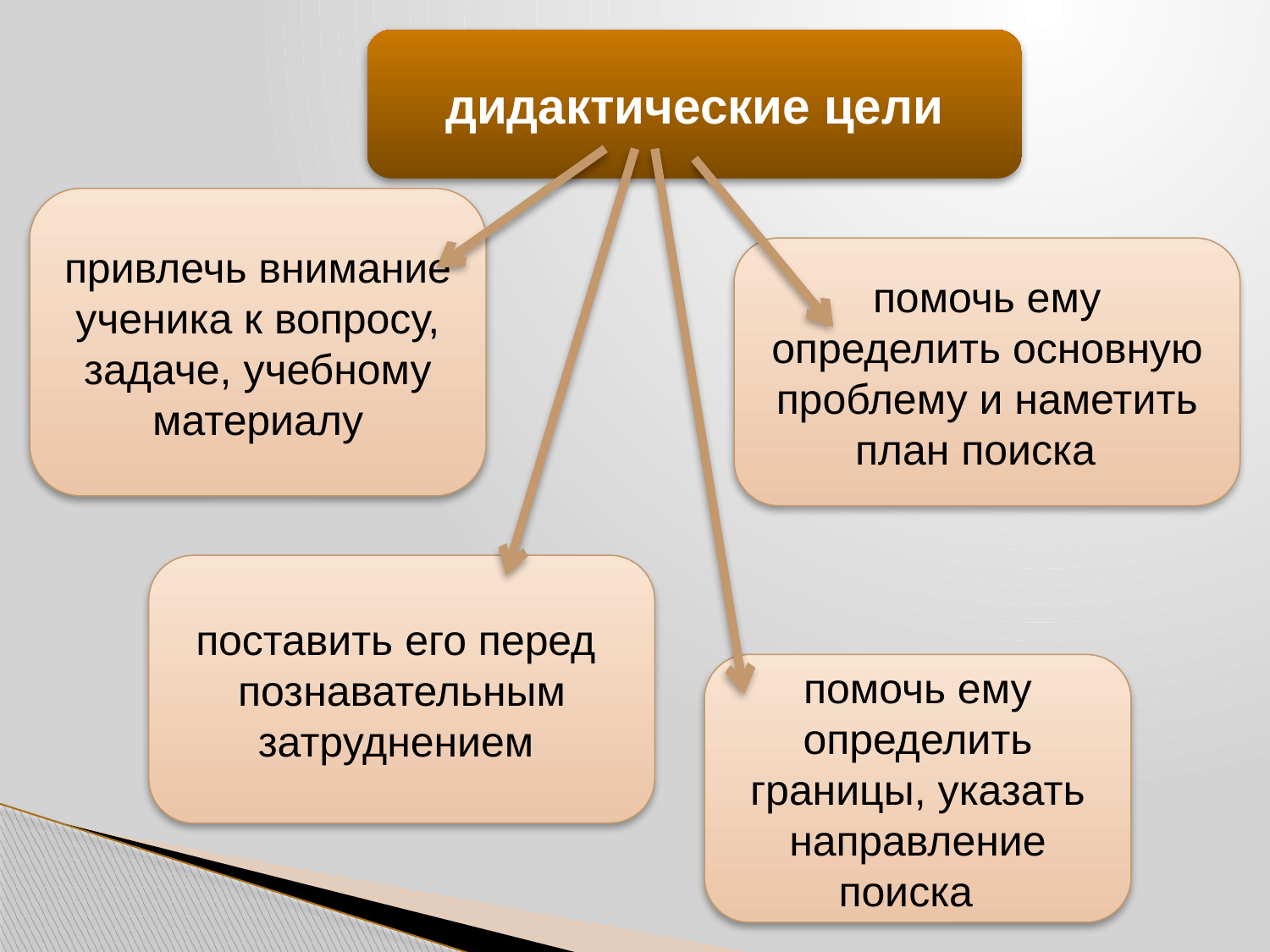

дидактические цели
привлечь внимание ученика к вопросу, задаче, учебному материалу
помочь ему определить основную проблему и наметить план поиска
поставить его перед  познавательным затруднением
помочь ему определить границы, указать направление поиска